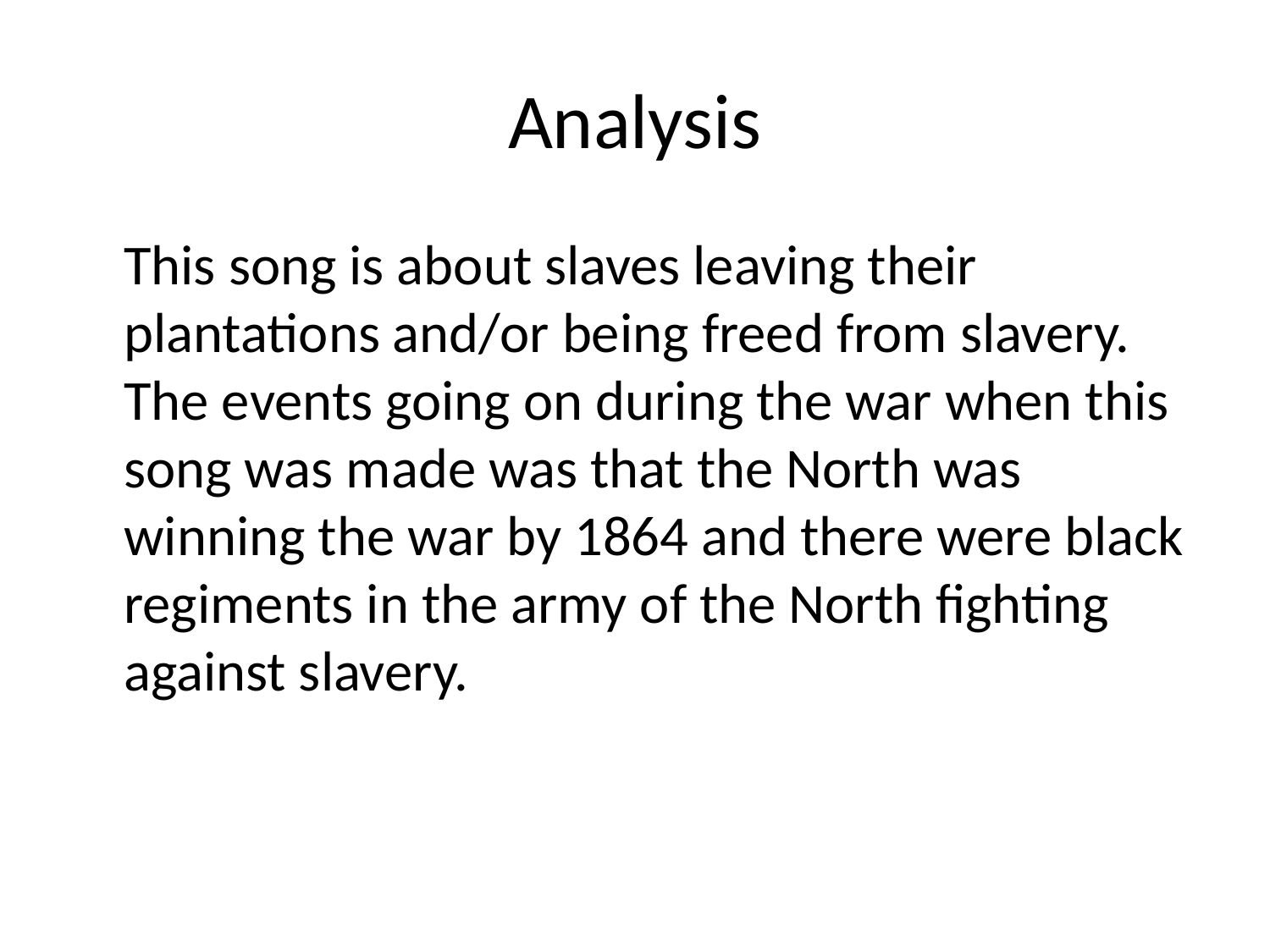

# Analysis
	This song is about slaves leaving their plantations and/or being freed from slavery. The events going on during the war when this song was made was that the North was winning the war by 1864 and there were black regiments in the army of the North fighting against slavery.